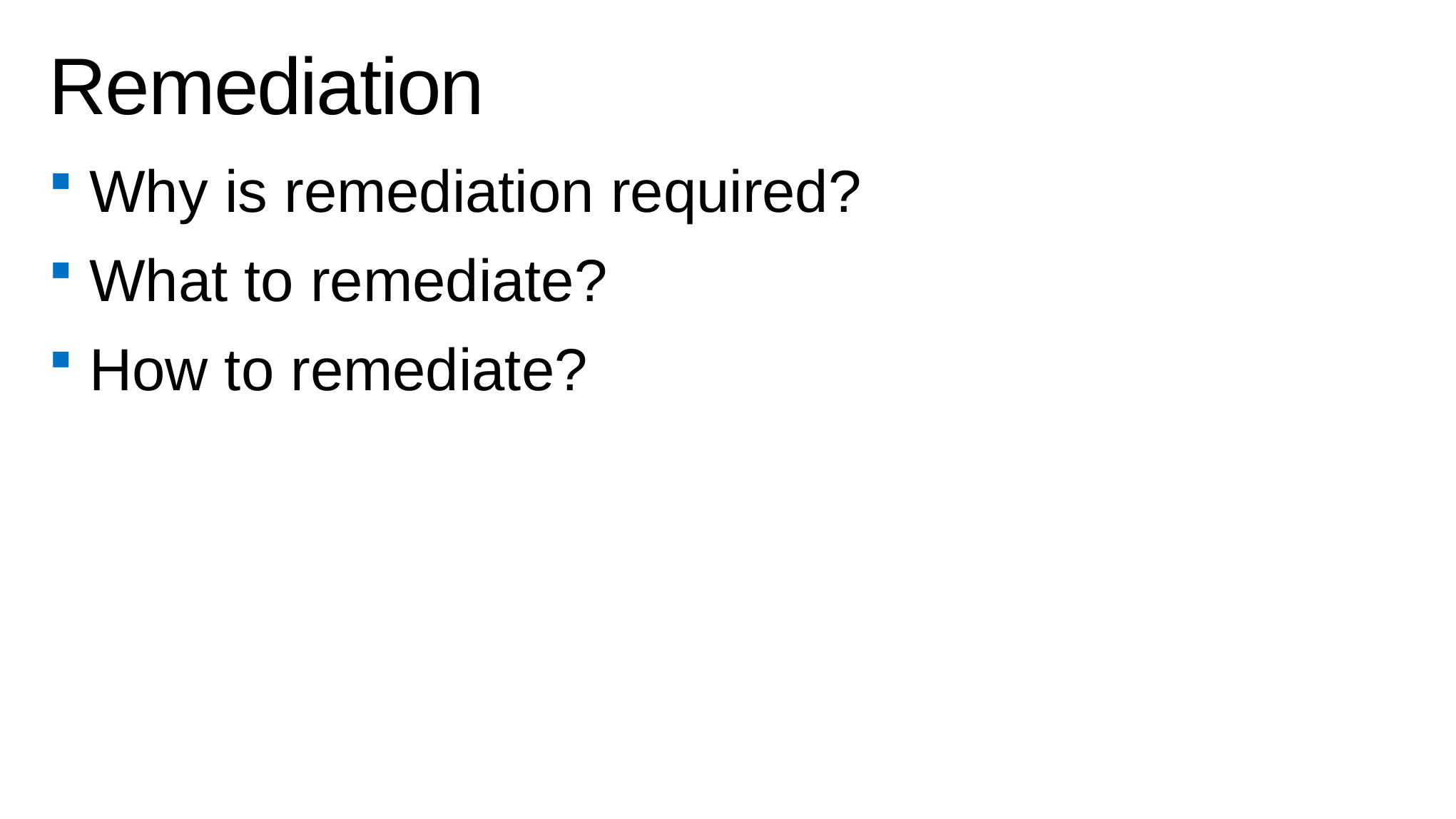

# Remediation
Why is remediation required?
What to remediate?
How to remediate?